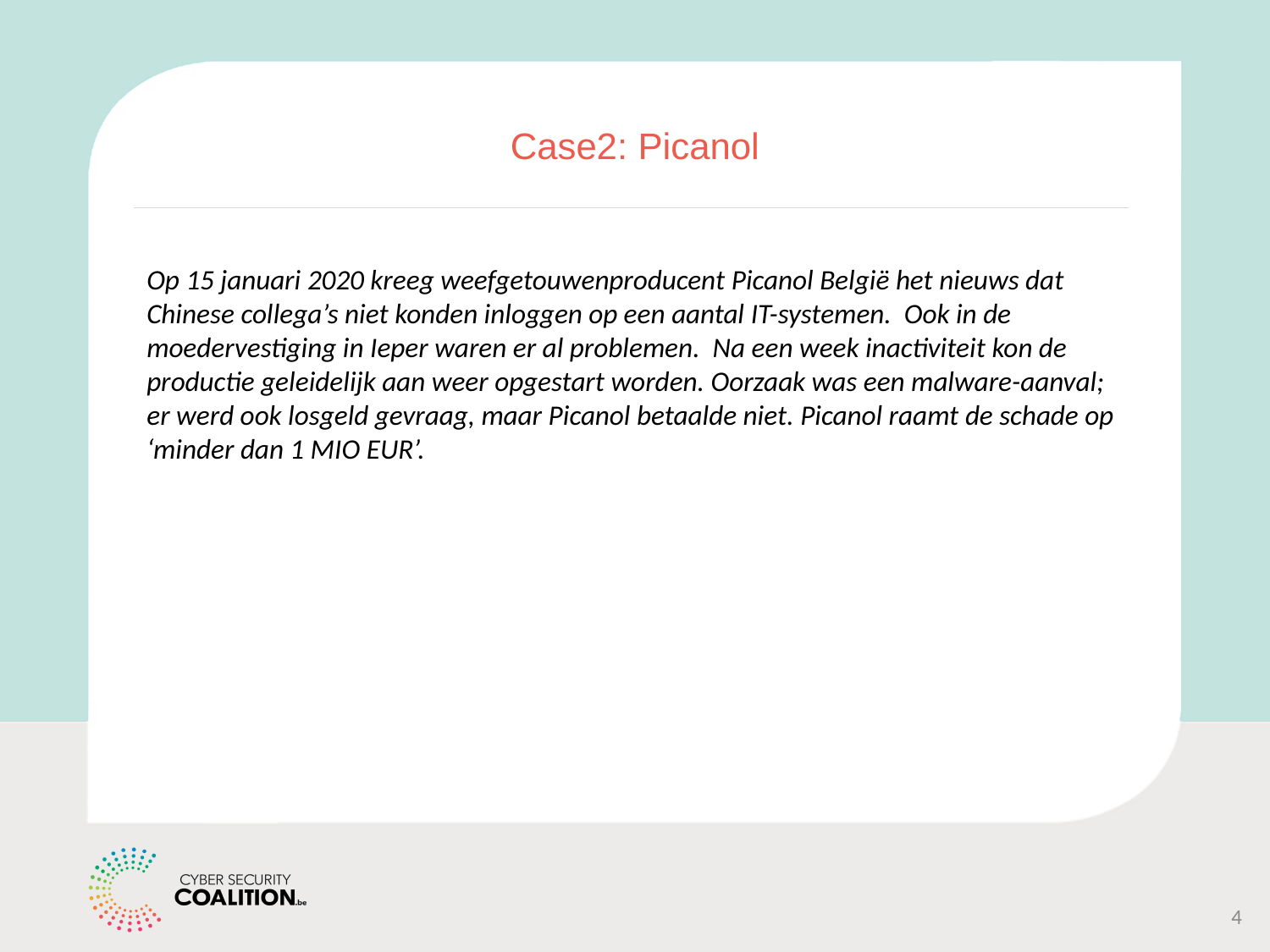

# Case2: Picanol
Op 15 januari 2020 kreeg weefgetouwenproducent Picanol België het nieuws dat Chinese collega’s niet konden inloggen op een aantal IT-systemen.  Ook in de moedervestiging in Ieper waren er al problemen.  Na een week inactiviteit kon de productie geleidelijk aan weer opgestart worden. Oorzaak was een malware-aanval; er werd ook losgeld gevraag, maar Picanol betaalde niet. Picanol raamt de schade op ‘minder dan 1 MIO EUR’.

4